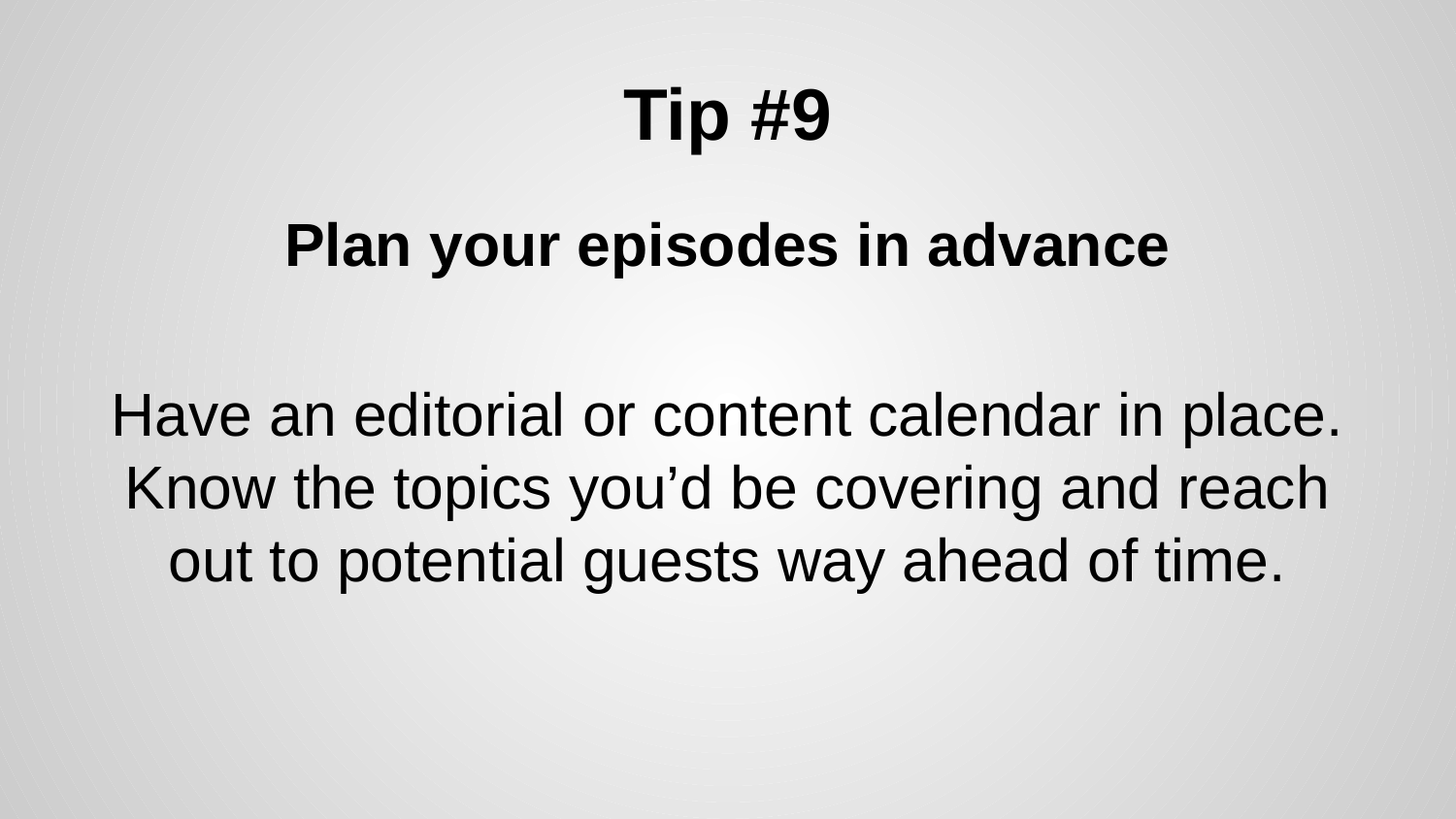

# Tip #9
Plan your episodes in advance

Have an editorial or content calendar in place. Know the topics you’d be covering and reach out to potential guests way ahead of time.

.